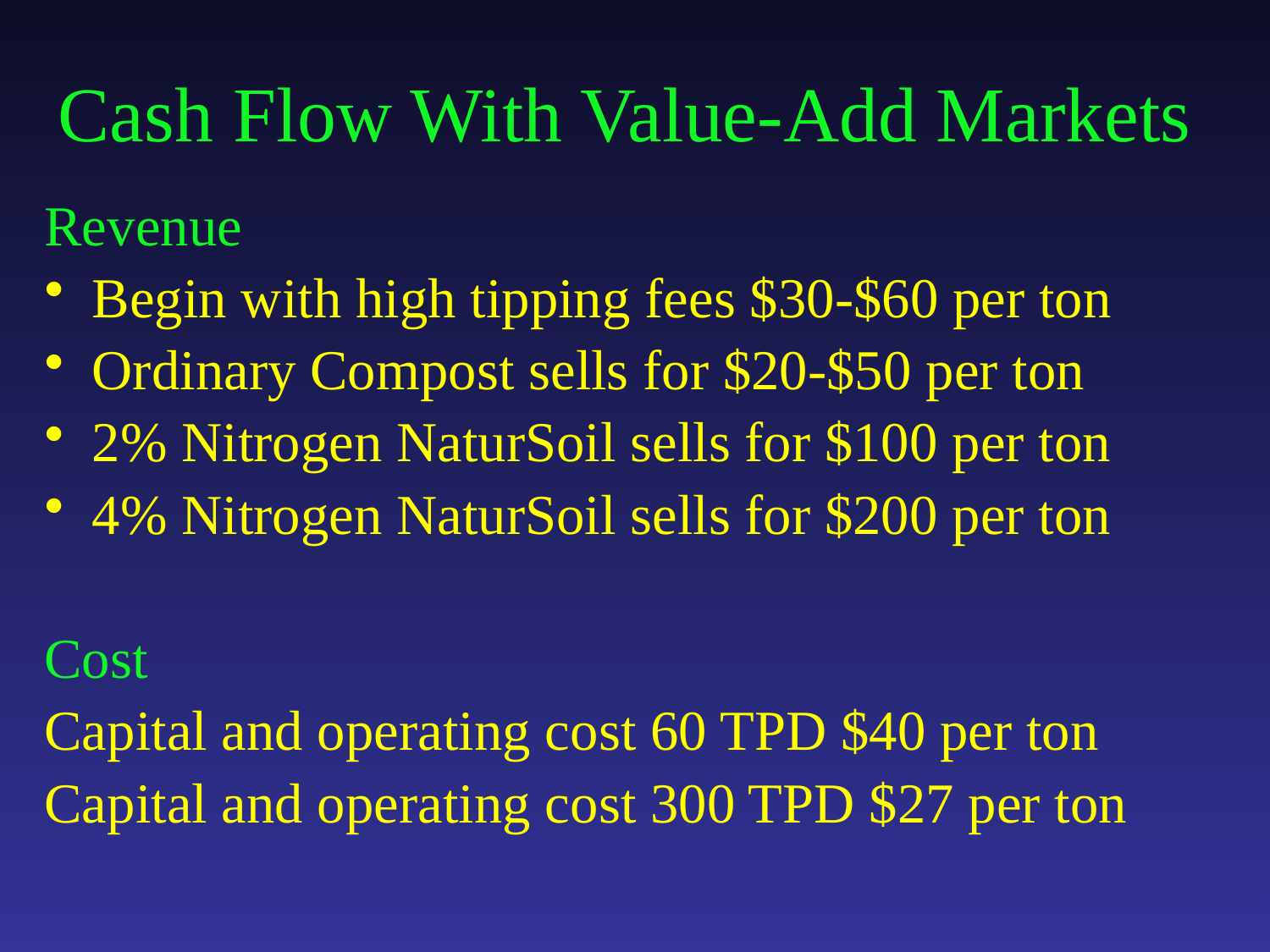

# Cash Flow With Value-Add Markets
Revenue
Begin with high tipping fees $30-$60 per ton
Ordinary Compost sells for $20-$50 per ton
2% Nitrogen NaturSoil sells for $100 per ton
4% Nitrogen NaturSoil sells for $200 per ton

Cost
Capital and operating cost 60 TPD $40 per ton
Capital and operating cost 300 TPD $27 per ton